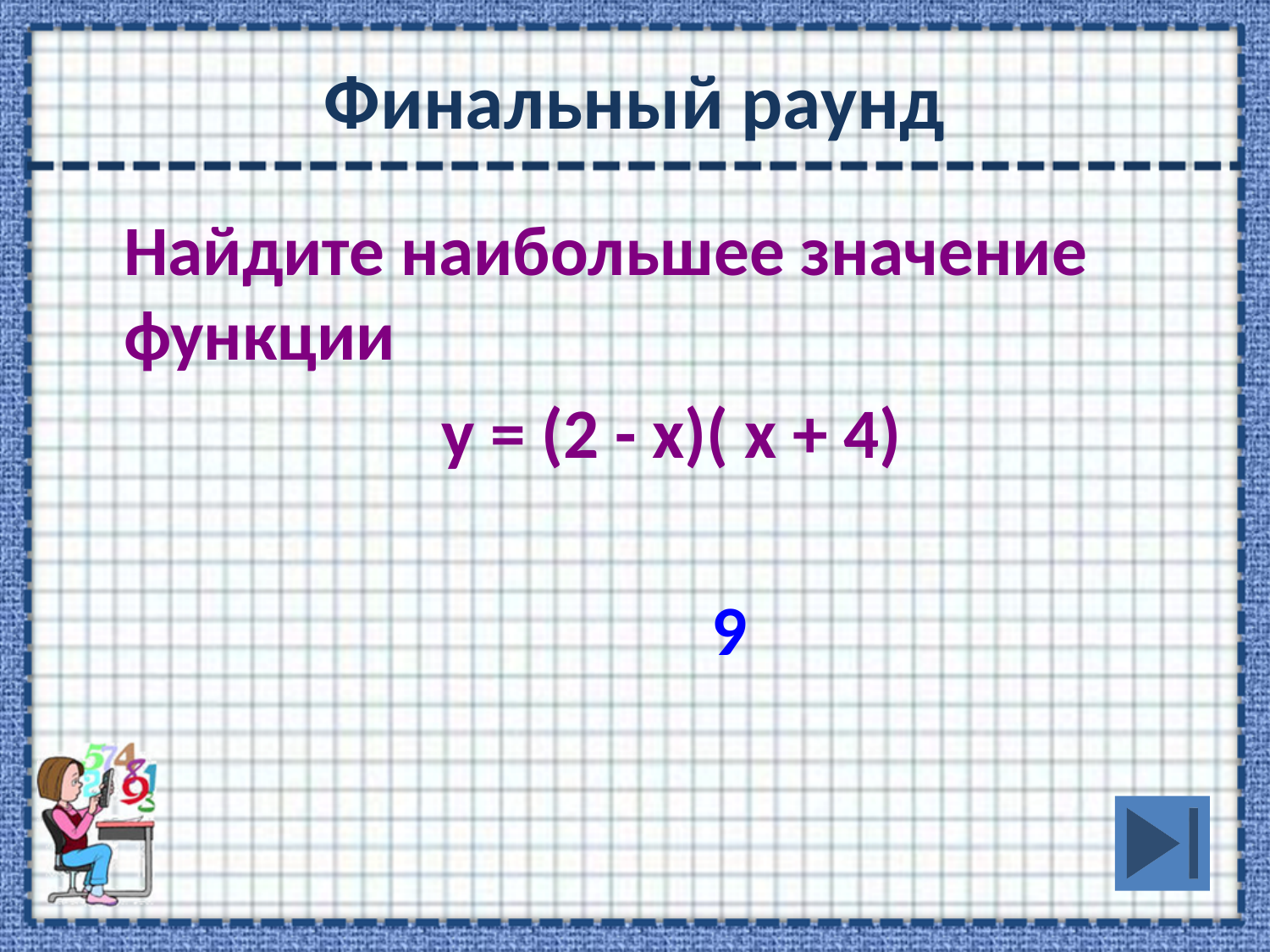

# Финальный раунд
   Найдите наибольшее значение функции
                       у = (2 - х)( х + 4)

                                        9